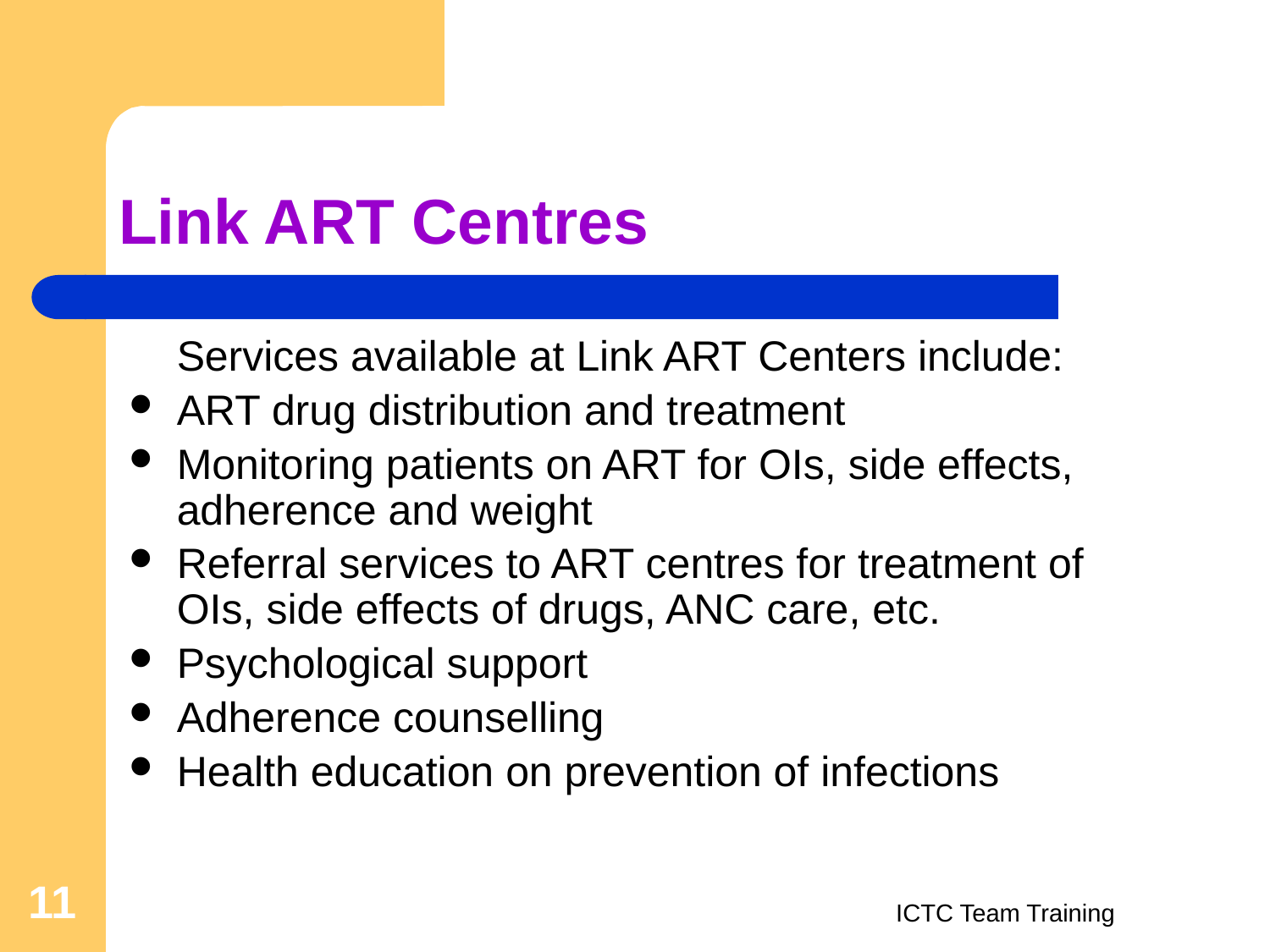

# Link ART Centres
	Services available at Link ART Centers include:
ART drug distribution and treatment
Monitoring patients on ART for OIs, side effects, adherence and weight
Referral services to ART centres for treatment of OIs, side effects of drugs, ANC care, etc.
Psychological support
Adherence counselling
Health education on prevention of infections
11
ICTC Team Training